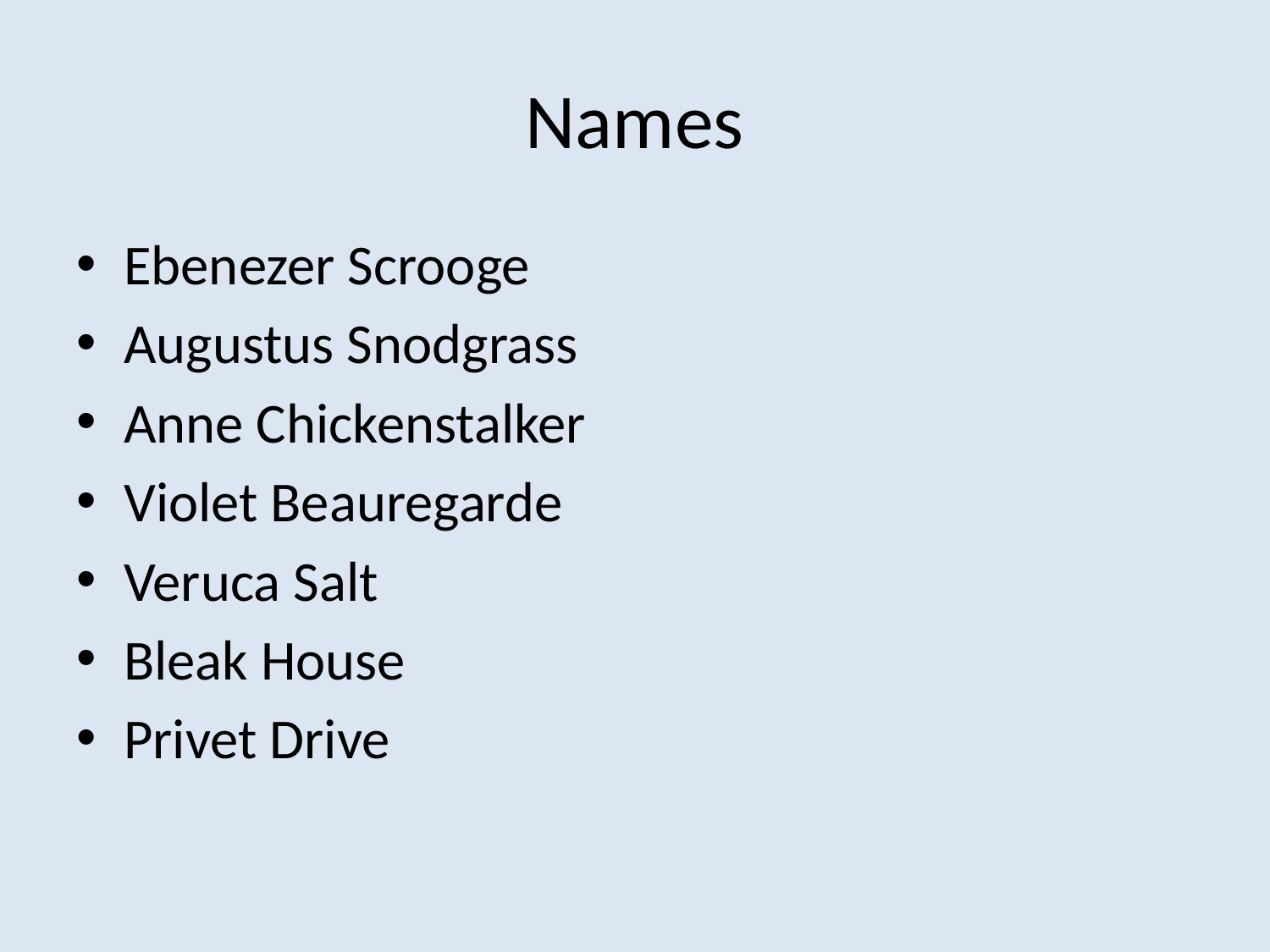

# Names
Ebenezer Scrooge
Augustus Snodgrass
Anne Chickenstalker
Violet Beauregarde
Veruca Salt
Bleak House
Privet Drive